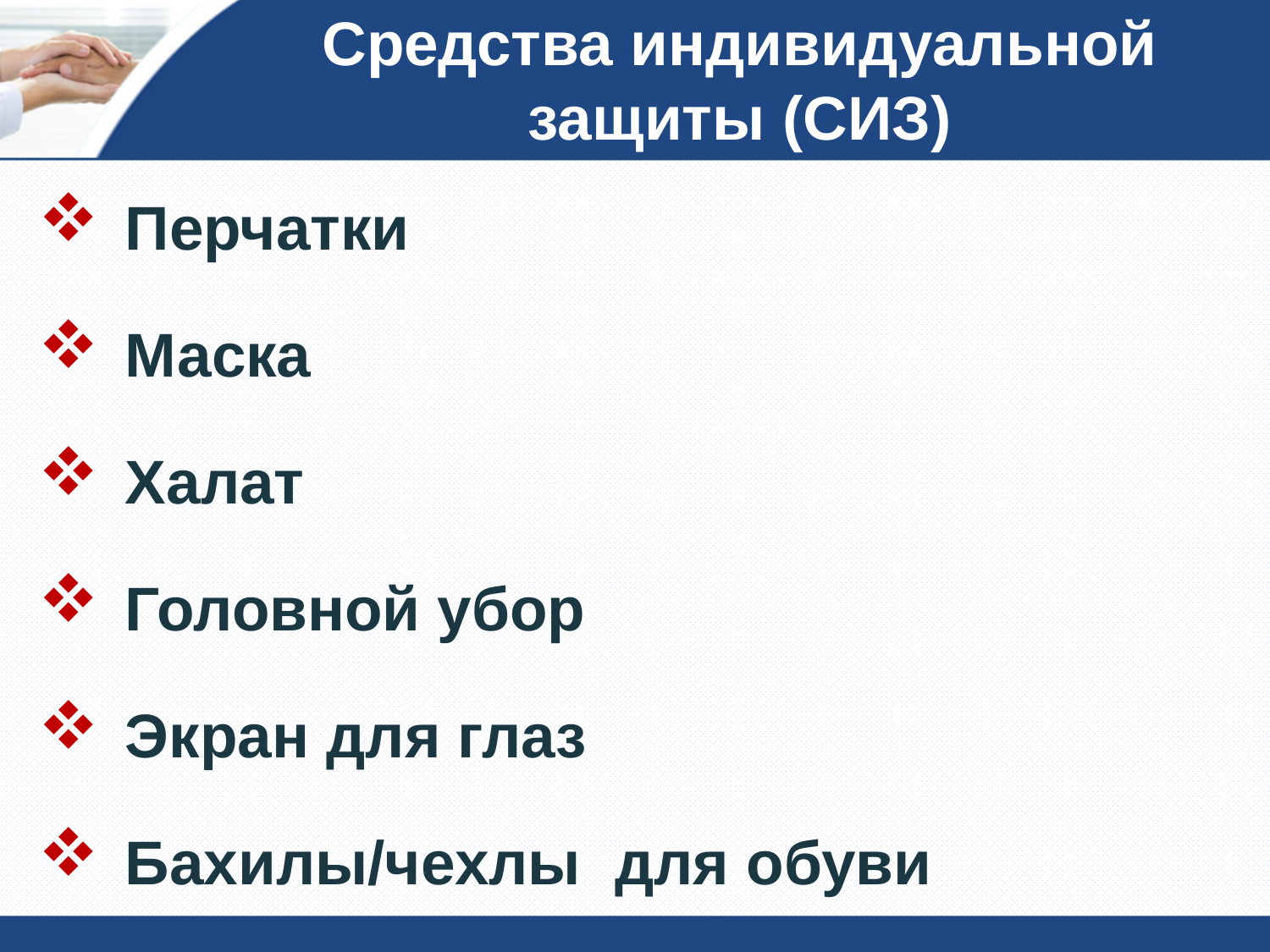

# Средства индивидуальной защиты (СИЗ)
Перчатки
Маска
Халат
Головной убор
Экран для глаз
Бахилы/чехлы  для обуви